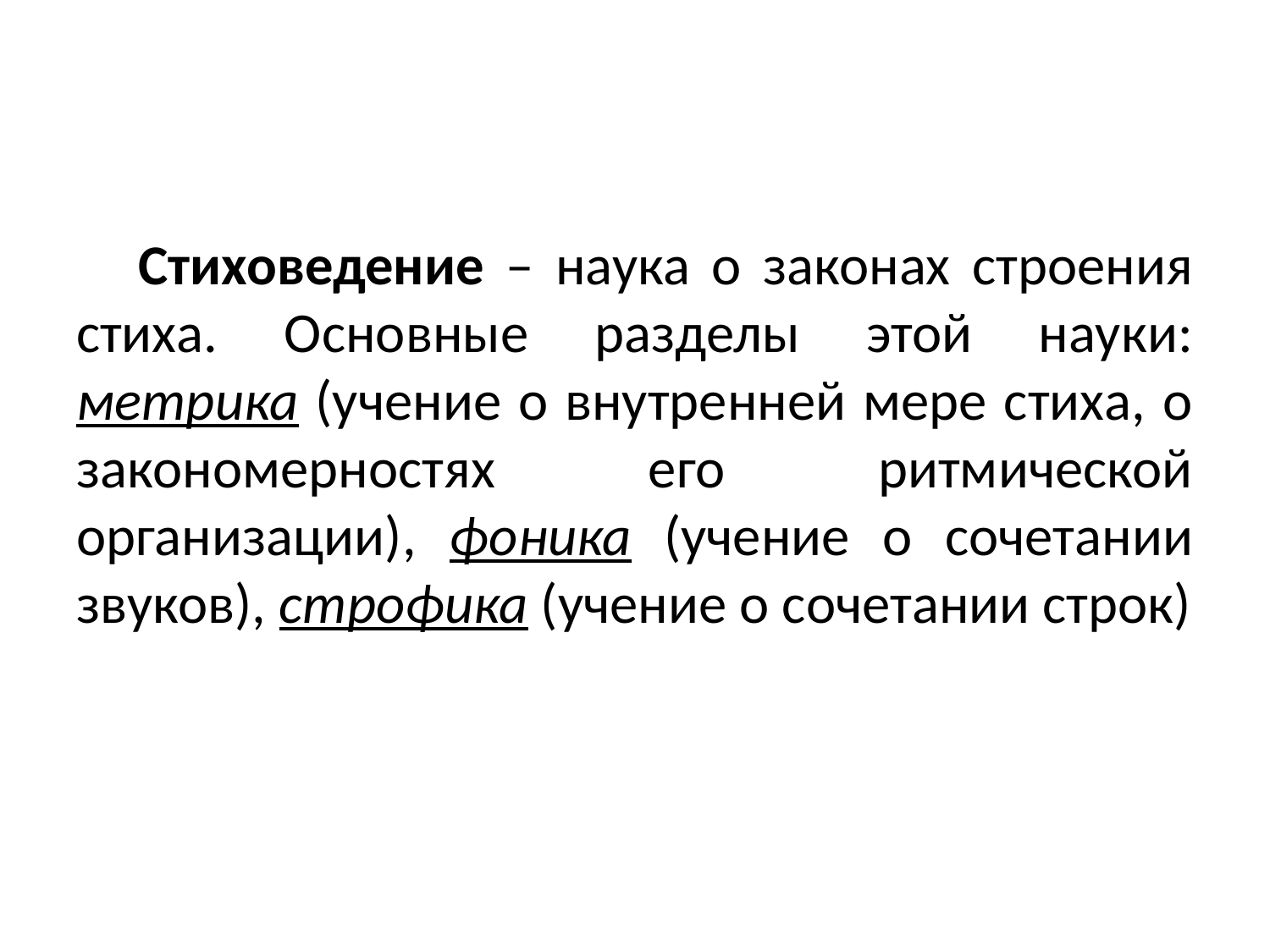

#
Стиховедение – наука о законах строения стиха. Основные разделы этой науки: метрика (учение о внутренней мере стиха, о закономерностях его ритмической организации), фоника (учение о сочетании звуков), строфика (учение о сочетании строк)